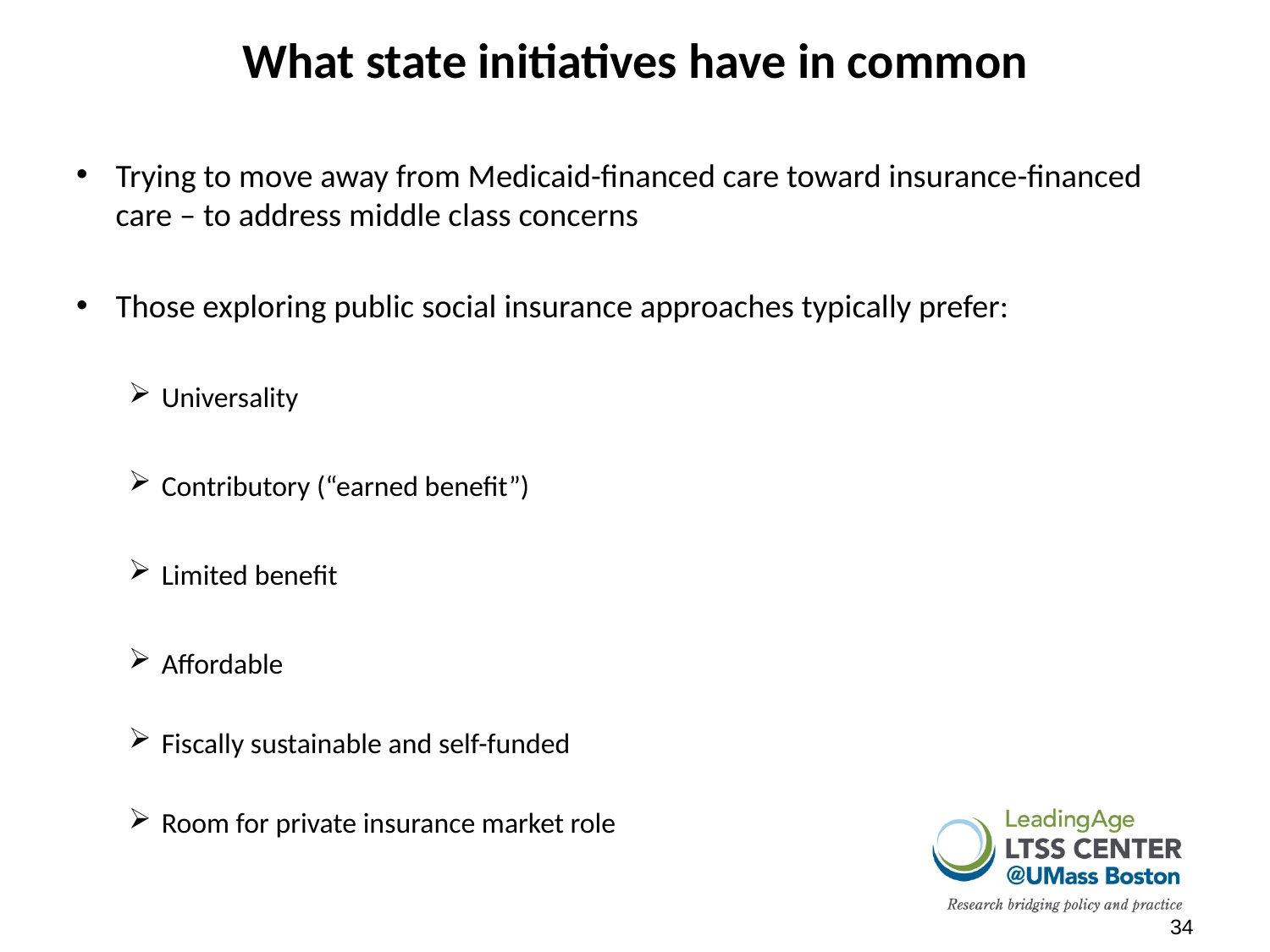

# What state initiatives have in common
Trying to move away from Medicaid-financed care toward insurance-financed care – to address middle class concerns

Those exploring public social insurance approaches typically prefer:

Universality

Contributory (“earned benefit”)

Limited benefit

Affordable

Fiscally sustainable and self-funded

Room for private insurance market role

34